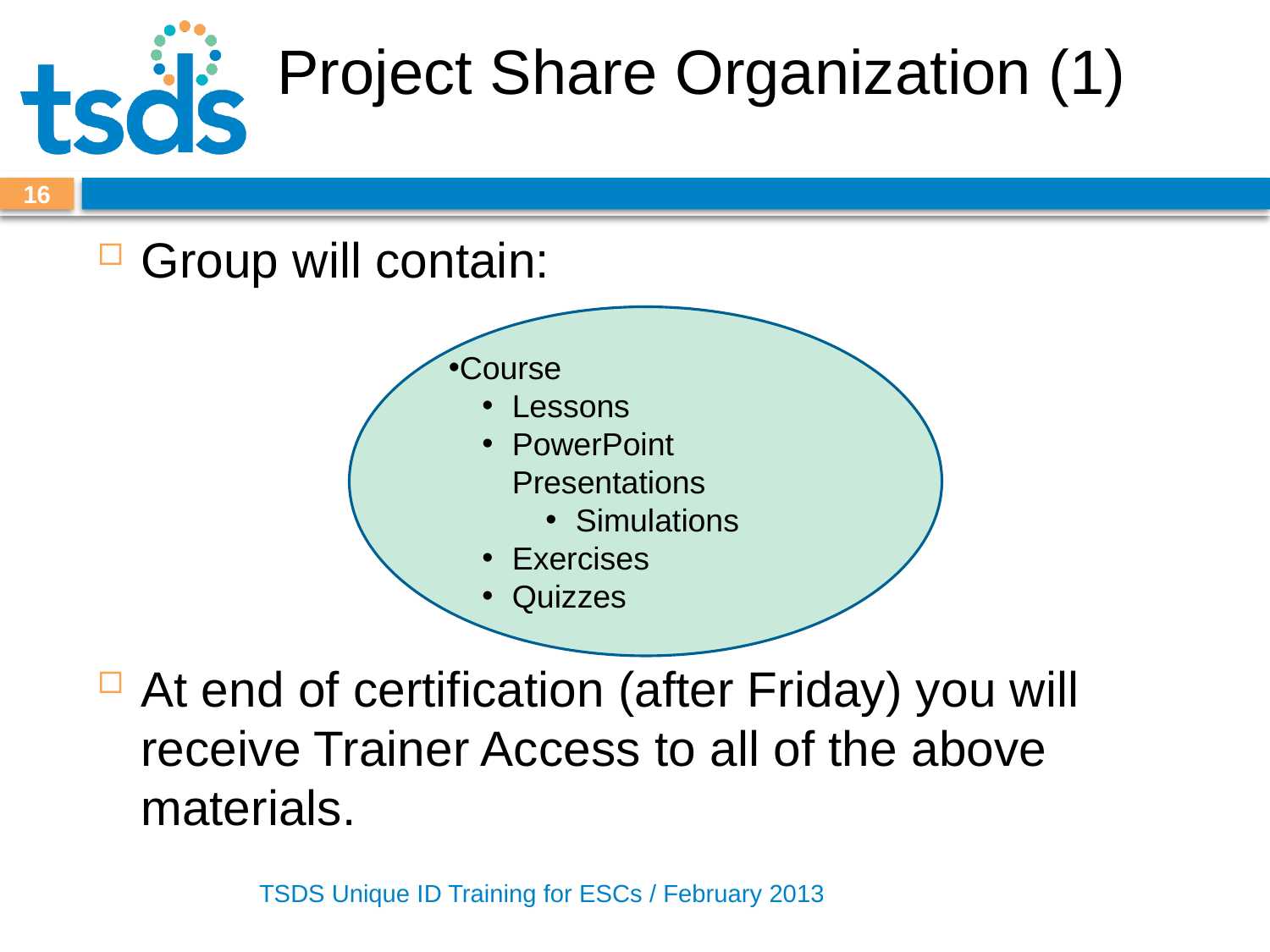

# Project Share Organization (1)
16
Group will contain:

At end of certification (after Friday) you will receive Trainer Access to all of the above materials.
Course
Lessons
PowerPoint Presentations
Simulations
Exercises
Quizzes
TSDS Unique ID Training for ESCs / February 2013